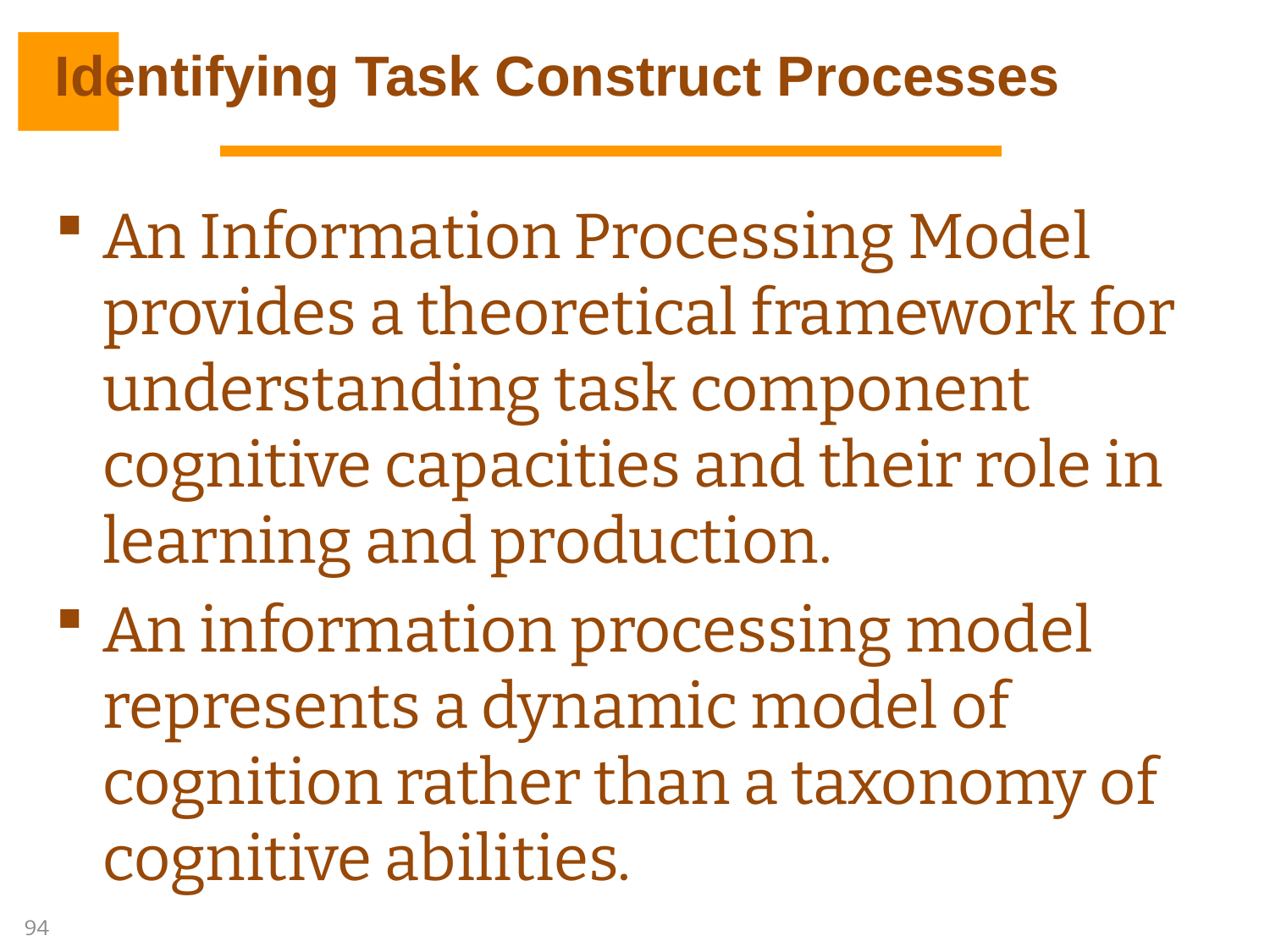

Identifying Task Construct Processes

An Information Processing Model provides a theoretical framework for understanding task component cognitive capacities and their role in learning and production.
An information processing model represents a dynamic model of cognition rather than a taxonomy of cognitive abilities.
94